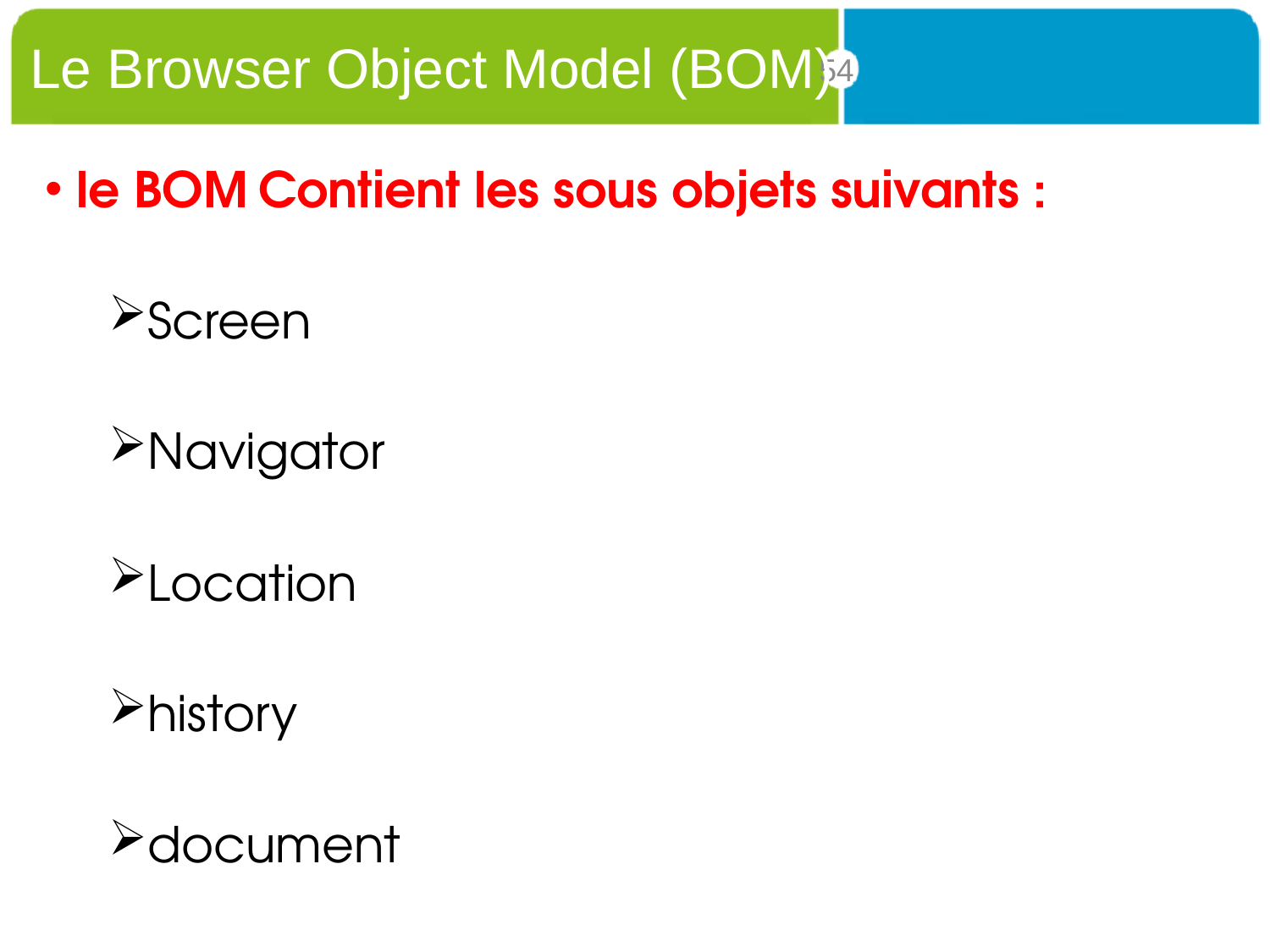

# Le Browser Object Model (BOM)
54
le BOM Contient les sous objets suivants :
Screen
Navigator
Location
history
document